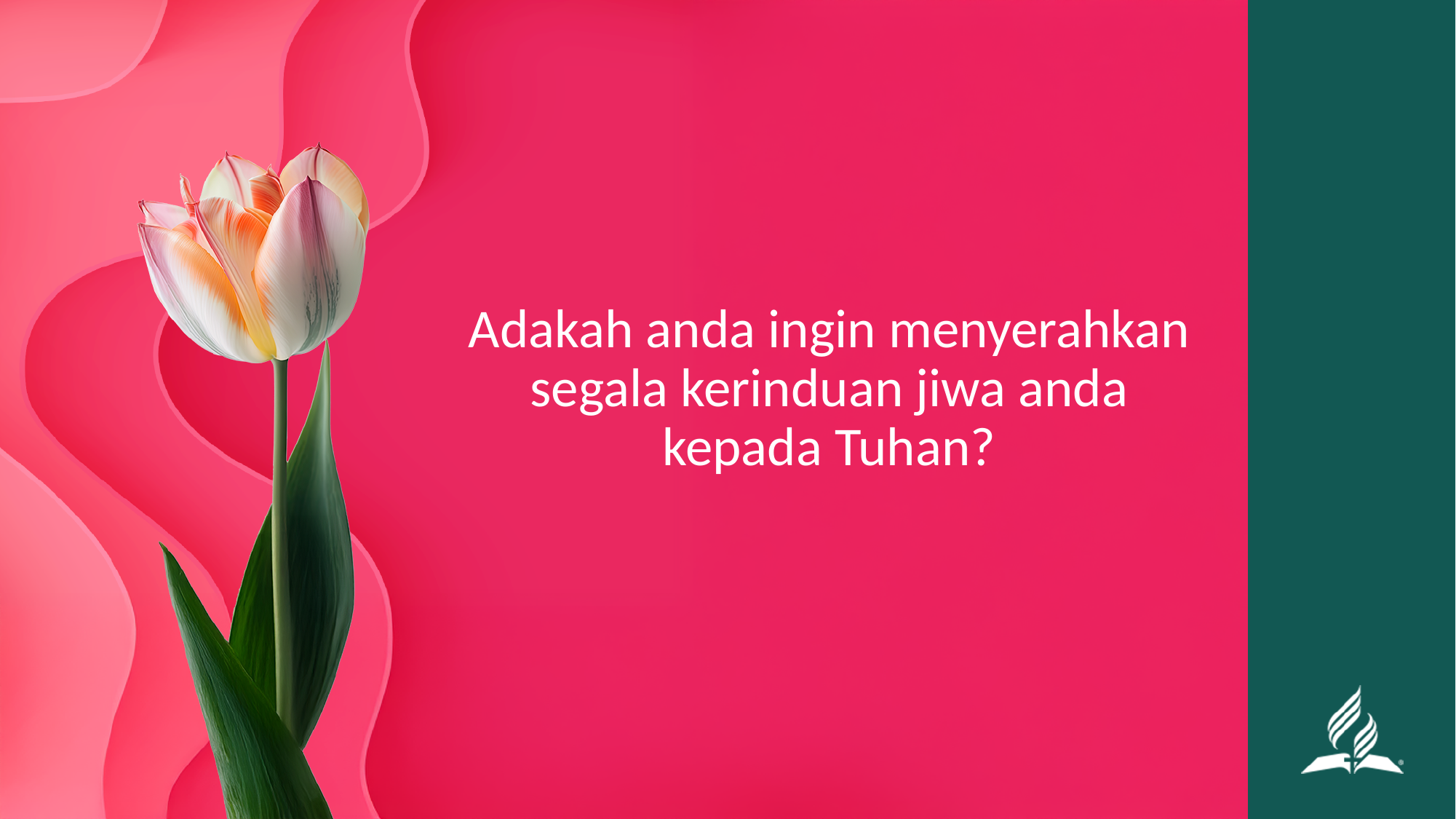

Adakah anda ingin menyerahkan segala kerinduan jiwa anda kepada Tuhan?